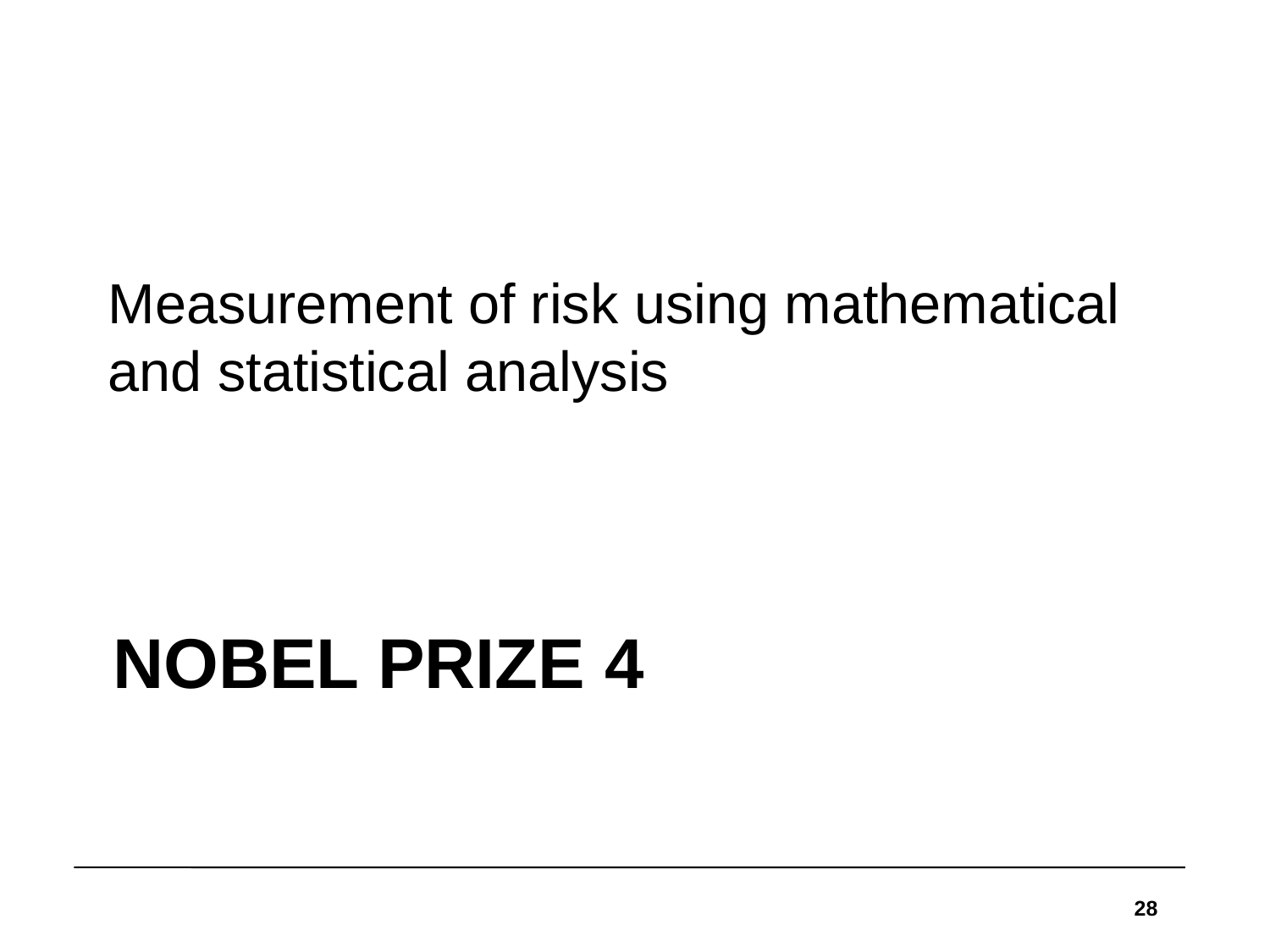

Measurement of risk using mathematical and statistical analysis
# NOBEL Prize 4